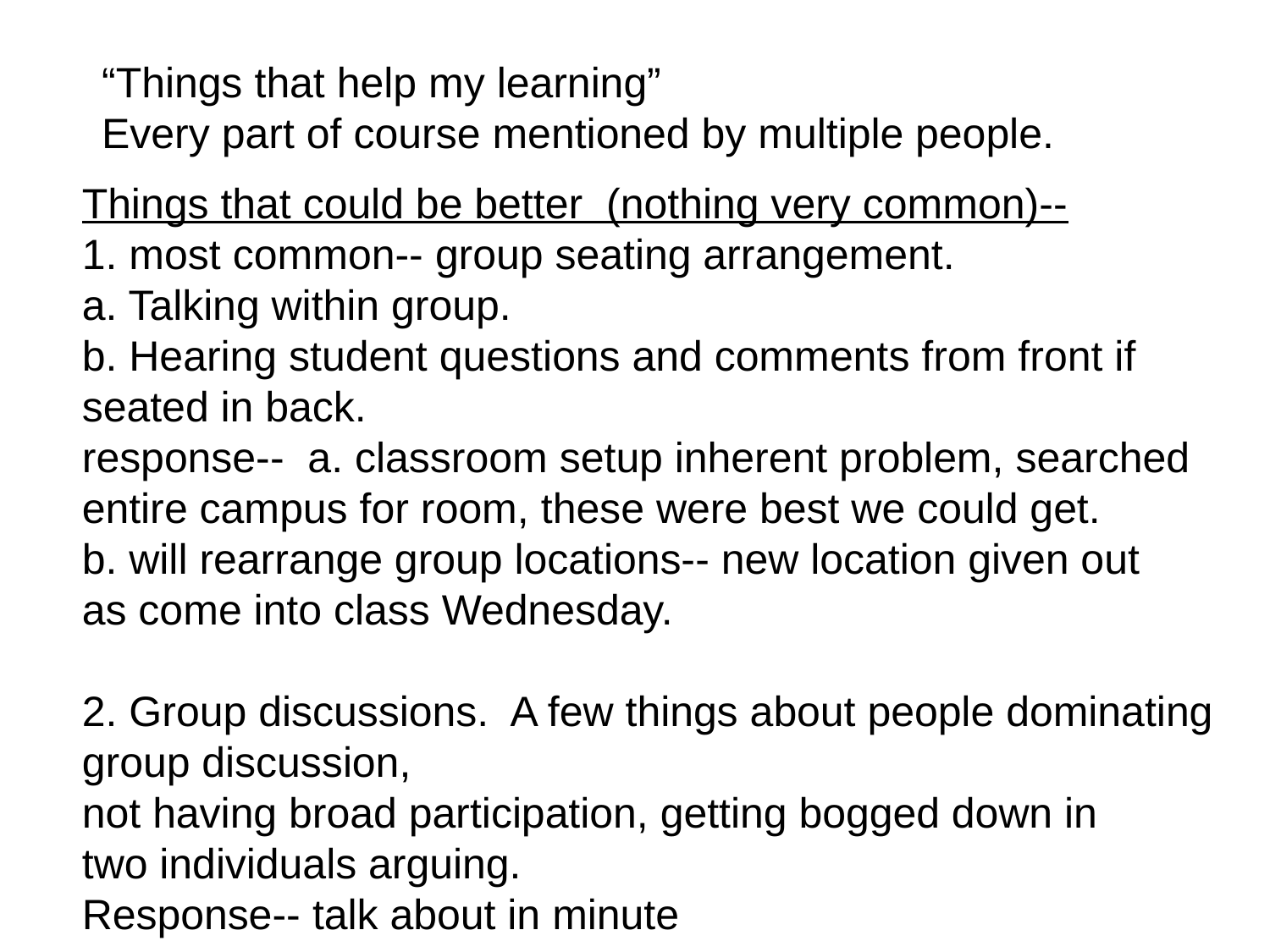

“Things that help my learning”
Every part of course mentioned by multiple people.
Things that could be better  (nothing very common)--
1. most common-- group seating arrangement.
a. Talking within group.
b. Hearing student questions and comments from front if seated in back.
response--  a. classroom setup inherent problem, searched
entire campus for room, these were best we could get.
b. will rearrange group locations-- new location given out
as come into class Wednesday.

2. Group discussions.  A few things about people dominating group discussion,
not having broad participation, getting bogged down in
two individuals arguing.
Response-- talk about in minute